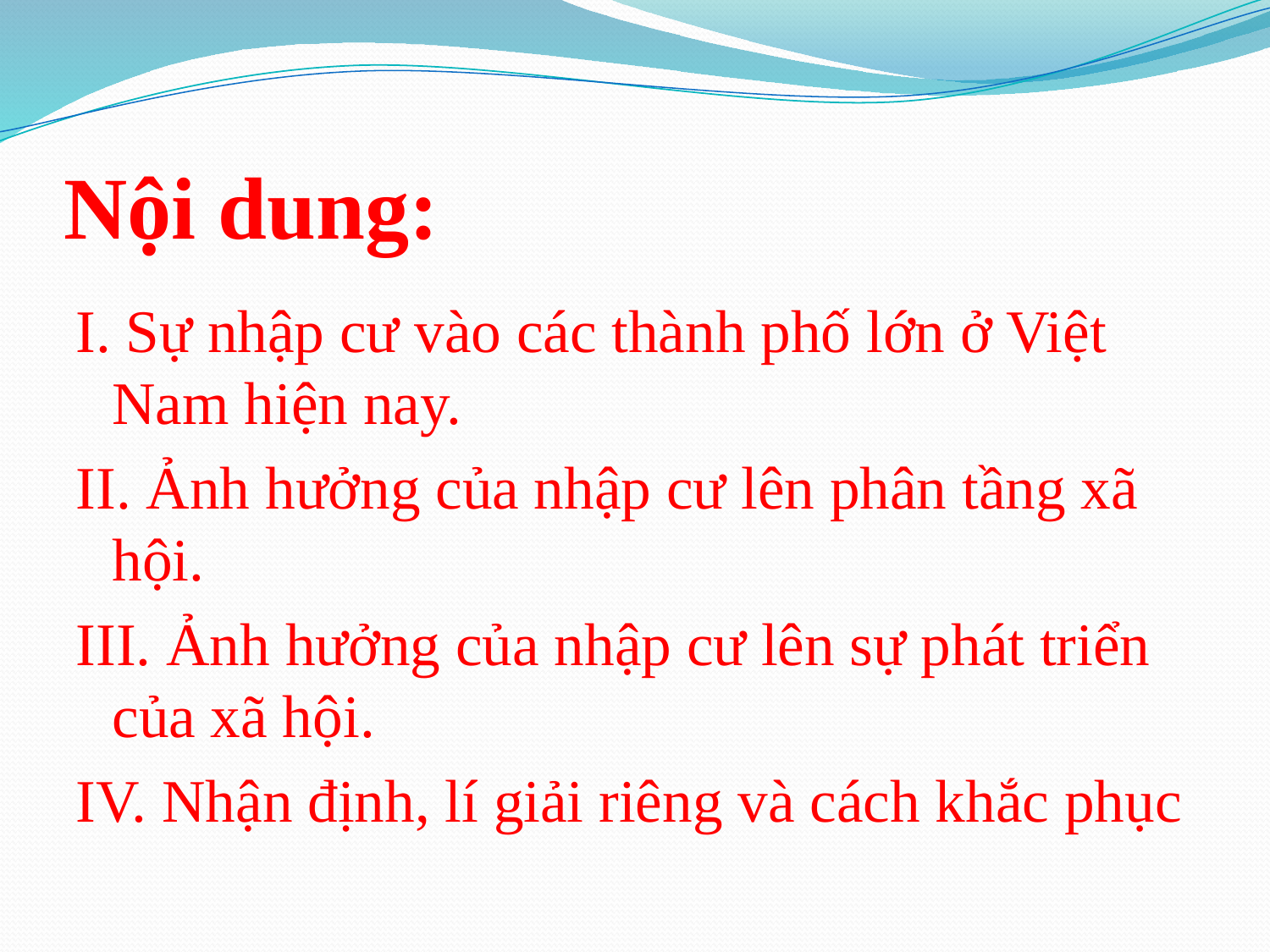

# Nội dung:
I. Sự nhập cư vào các thành phố lớn ở Việt Nam hiện nay.
II. Ảnh hưởng của nhập cư lên phân tầng xã hội.
III. Ảnh hưởng của nhập cư lên sự phát triển của xã hội.
IV. Nhận định, lí giải riêng và cách khắc phục